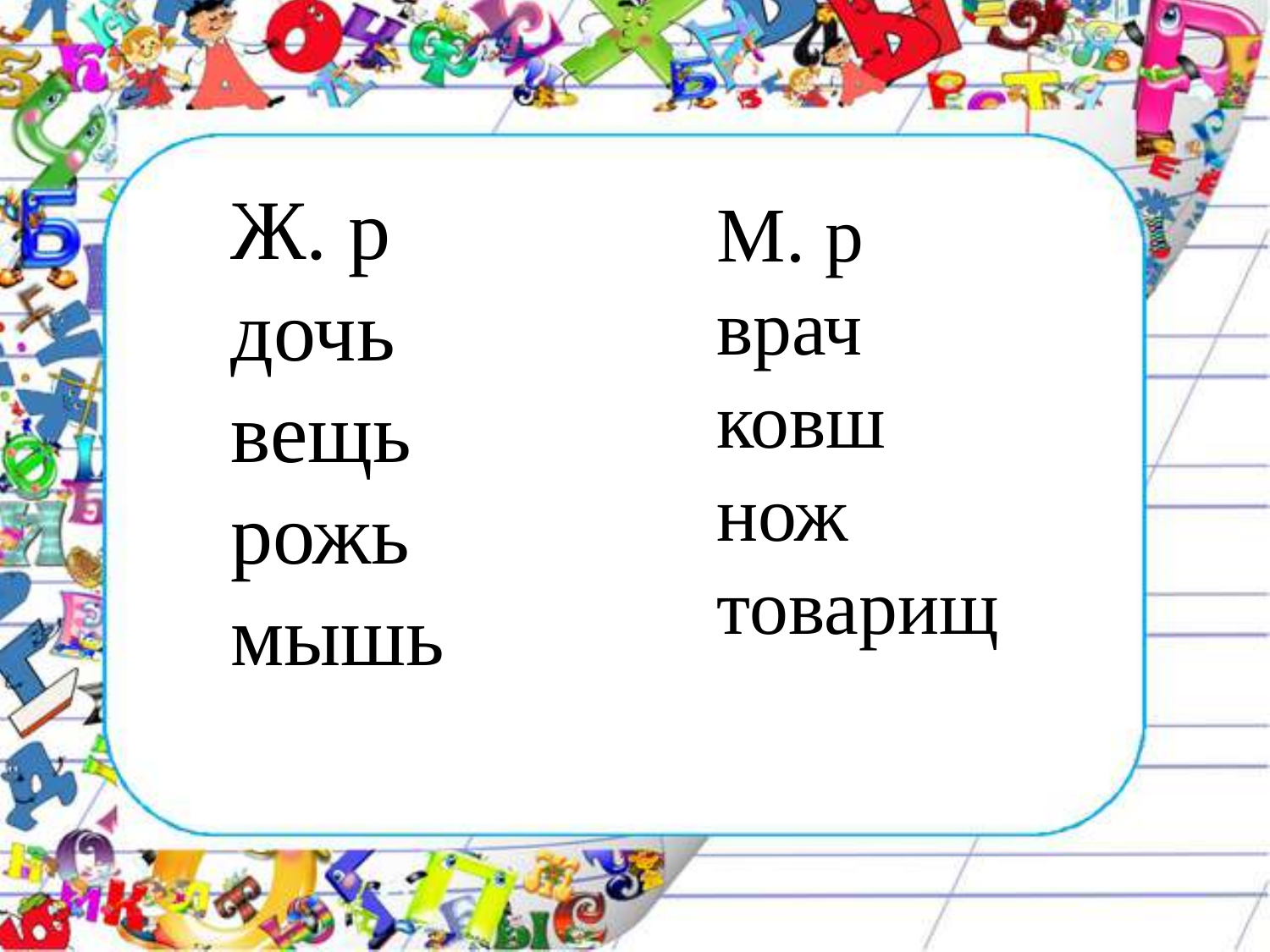

Ж. р
дочь
вещь
рожь
мышь

М. р
врач
ковш
нож
товарищ